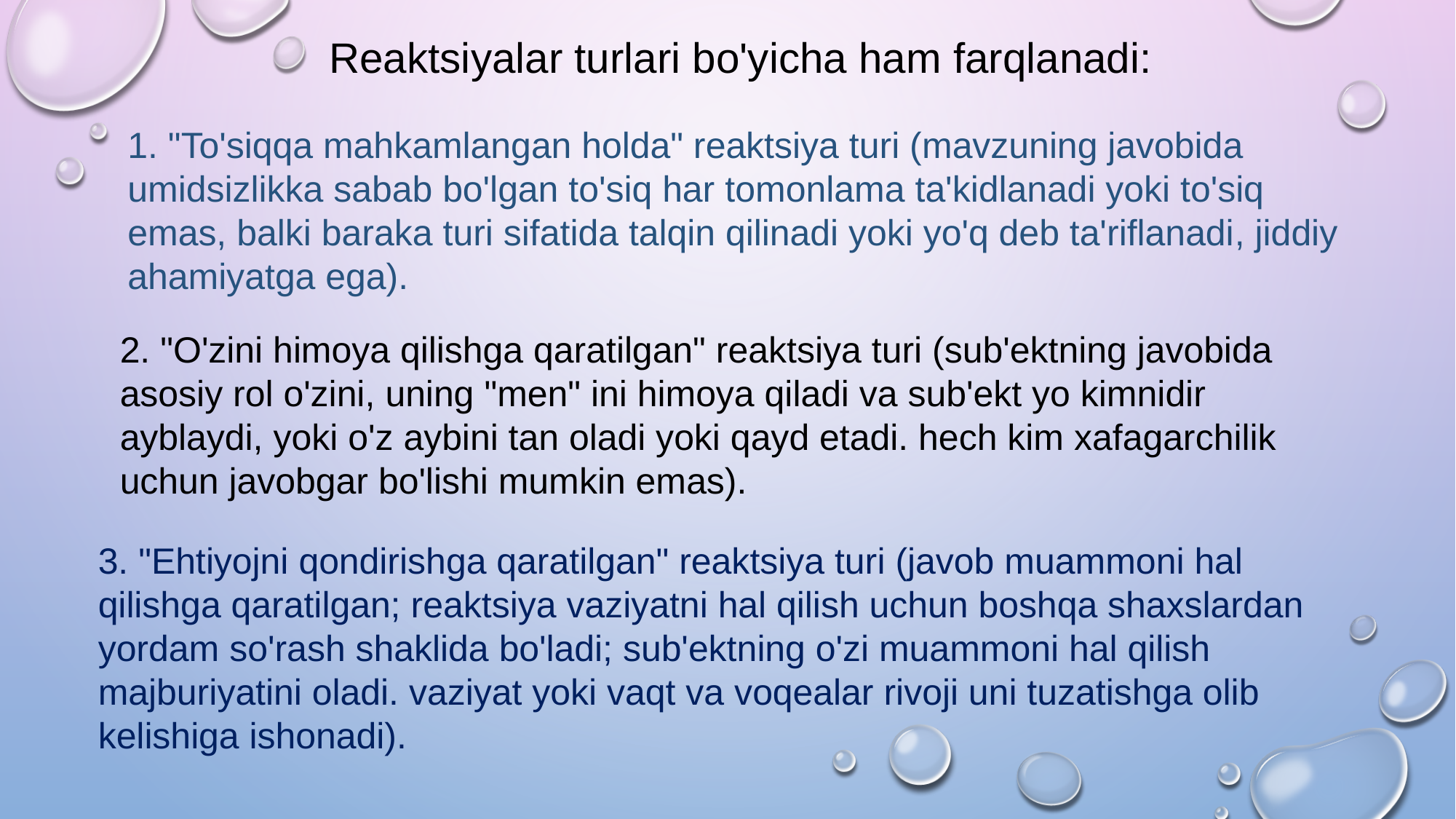

Reaktsiyalar turlari bo'yicha ham farqlanadi:
1. "To'siqqa mahkamlangan holda" reaktsiya turi (mavzuning javobida umidsizlikka sabab bo'lgan to'siq har tomonlama ta'kidlanadi yoki to'siq emas, balki baraka turi sifatida talqin qilinadi yoki yo'q deb ta'riflanadi, jiddiy ahamiyatga ega).
2. "O'zini himoya qilishga qaratilgan" reaktsiya turi (sub'ektning javobida asosiy rol o'zini, uning "men" ini himoya qiladi va sub'ekt yo kimnidir ayblaydi, yoki o'z aybini tan oladi yoki qayd etadi. hech kim xafagarchilik uchun javobgar bo'lishi mumkin emas).
3. "Ehtiyojni qondirishga qaratilgan" reaktsiya turi (javob muammoni hal qilishga qaratilgan; reaktsiya vaziyatni hal qilish uchun boshqa shaxslardan yordam so'rash shaklida bo'ladi; sub'ektning o'zi muammoni hal qilish majburiyatini oladi. vaziyat yoki vaqt va voqealar rivoji uni tuzatishga olib kelishiga ishonadi).